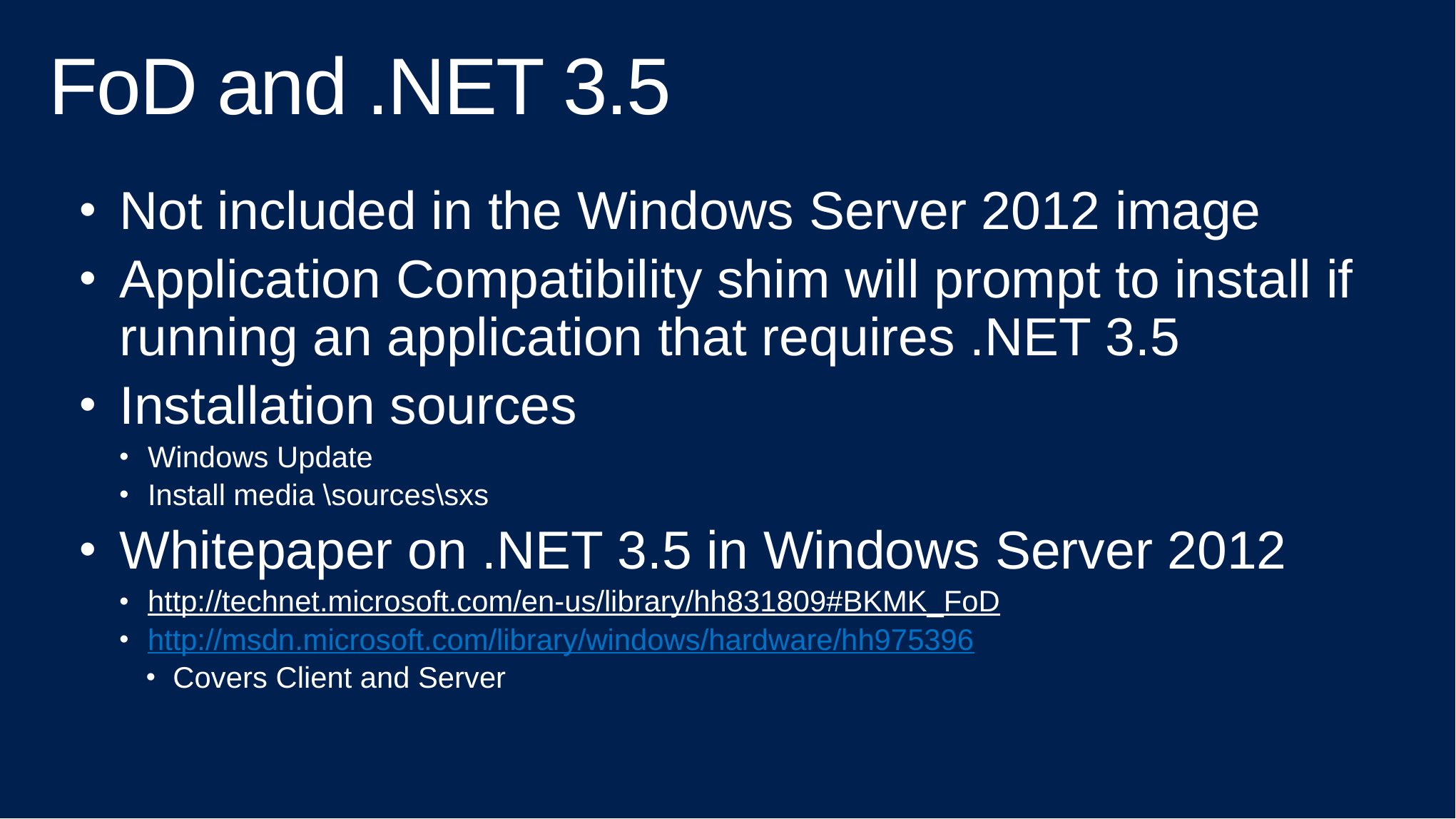

# FoD and .NET 3.5
Not included in the Windows Server 2012 image
Application Compatibility shim will prompt to install if running an application that requires .NET 3.5
Installation sources
Windows Update
Install media \sources\sxs
Whitepaper on .NET 3.5 in Windows Server 2012
http://technet.microsoft.com/en-us/library/hh831809#BKMK_FoD
http://msdn.microsoft.com/library/windows/hardware/hh975396
Covers Client and Server